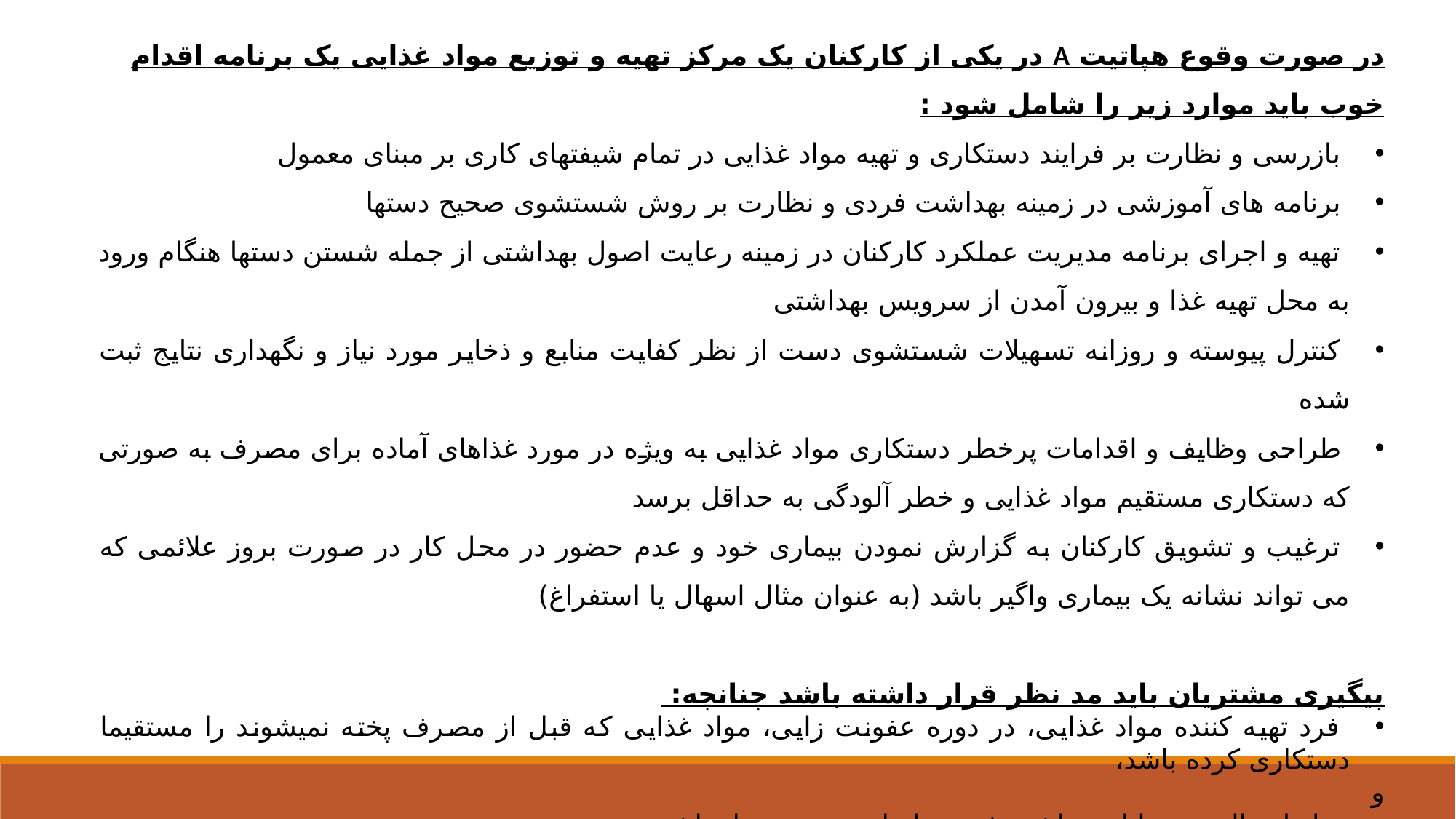

در صورت وقوع هپاتیت A در یکی از کارکنان یک مرکز تهیه و توزیع مواد غذایی یک برنامه اقدام خوب باید موارد زیر را شامل شود :
 بازرسی و نظارت بر فرایند دستکاری و تهیه مواد غذایی در تمام شیفتهای کاری بر مبنای معمول
 برنامه های آموزشی در زمینه بهداشت فردی و نظارت بر روش شستشوی صحیح دستها
 تهیه و اجرای برنامه مدیریت عملکرد کارکنان در زمینه رعایت اصول بهداشتی از جمله شستن دستها هنگام ورود به محل تهیه غذا و بیرون آمدن از سرویس بهداشتی
 کنترل پیوسته و روزانه تسهیلات شستشوی دست از نظر کفایت منابع و ذخایر مورد نیاز و نگهداری نتایج ثبت شده
 طراحی وظایف و اقدامات پرخطر دستکاری مواد غذایی به ویژه در مورد غذاهای آماده برای مصرف به صورتی که دستکاری مستقیم مواد غذایی و خطر آلودگی به حداقل برسد
 ترغیب و تشویق کارکنان به گزارش نمودن بیماری خود و عدم حضور در محل کار در صورت بروز علائمی که می تواند نشانه یک بیماری واگیر باشد (به عنوان مثال اسهال یا استفراغ)

پیگیری مشتریان باید مد نظر قرار داشته باشد چنانچه:
 فرد تهیه کننده مواد غذایی، در دوره عفونت زایی، مواد غذایی که قبل از مصرف پخته نمیشوند را مستقیما دستکاری کرده باشد،
و
دچار اسهال بوده یا از بهداشت فردی نامناسبی برخوردار باشد،
و
می توان مشتریان را طی ۲ هفته پس از مواجهه شناسایی و برای آنها درمان پیشگیری پس از تماس ارائه نمود